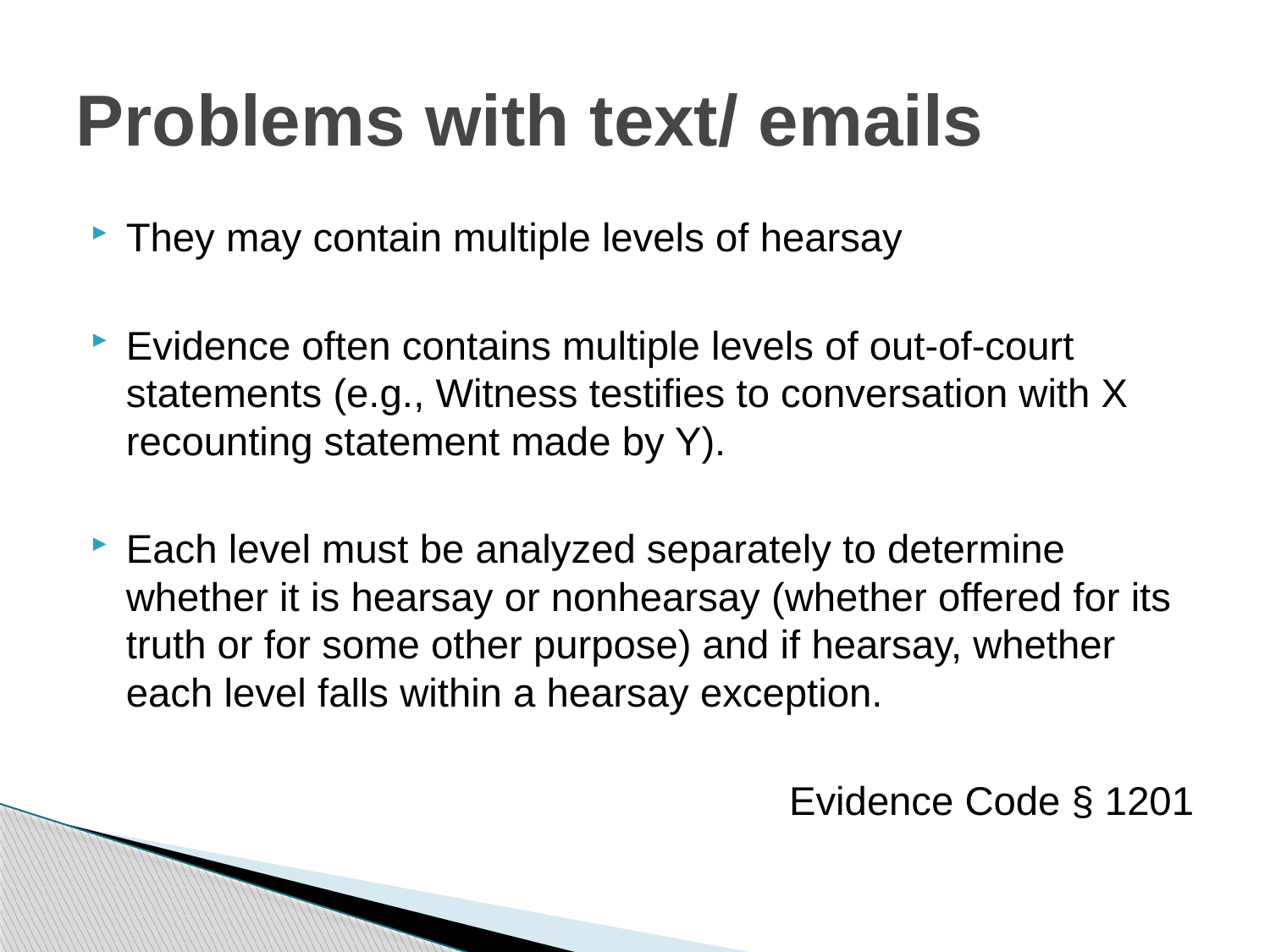

# Problems with text/ emails
They may contain multiple levels of hearsay

Evidence often contains multiple levels of out-of-court statements (e.g., Witness testifies to conversation with X recounting statement made by Y).

Each level must be analyzed separately to determine whether it is hearsay or nonhearsay (whether offered for its truth or for some other purpose) and if hearsay, whether each level falls within a hearsay exception.

Evidence Code § 1201